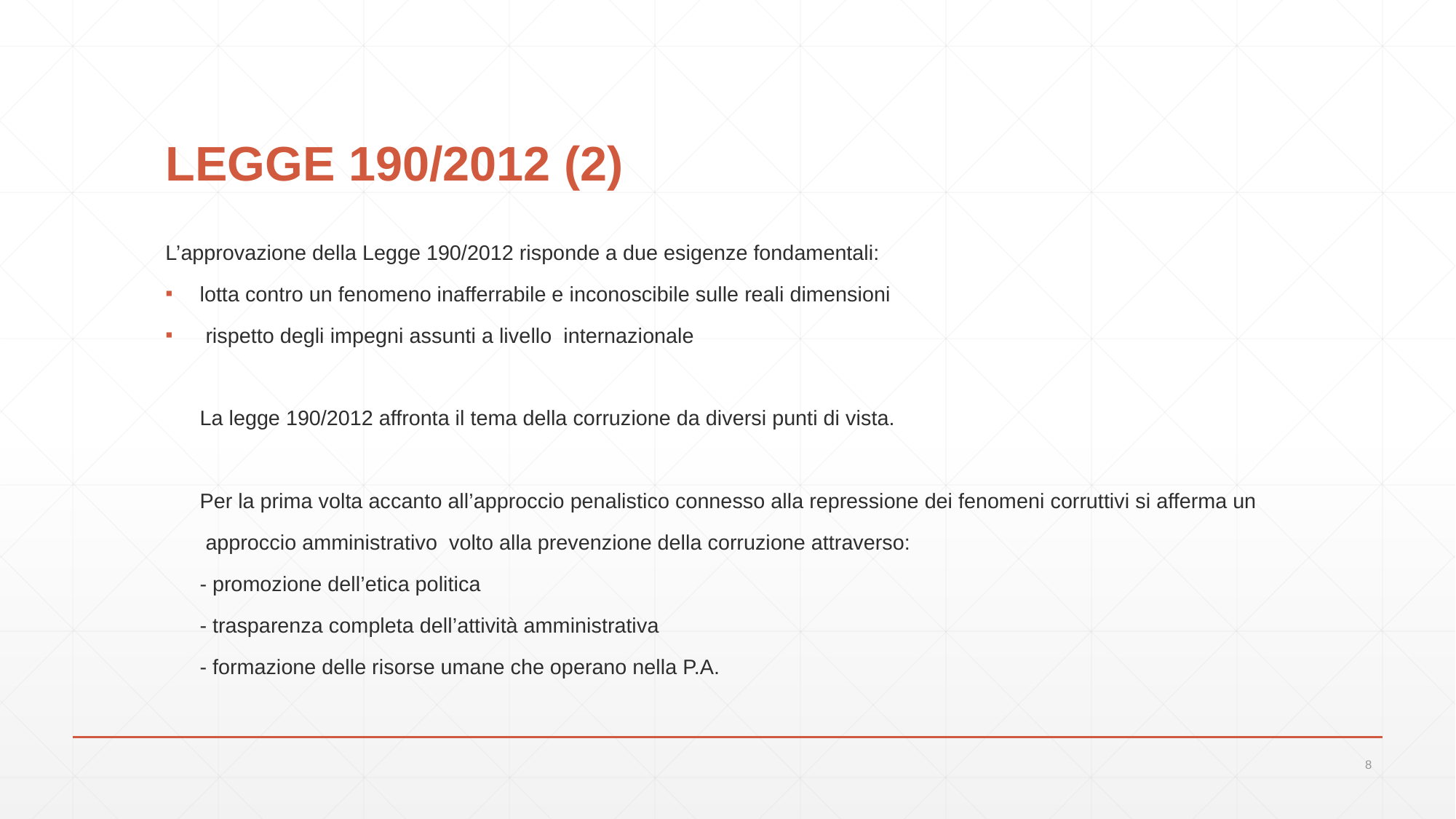

# LEGGE 190/2012 (2)
L’approvazione della Legge 190/2012 risponde a due esigenze fondamentali:
lotta contro un fenomeno inafferrabile e inconoscibile sulle reali dimensioni
 rispetto degli impegni assunti a livello  internazionale

	La legge 190/2012 affronta il tema della corruzione da diversi punti di vista.

	Per la prima volta accanto all’approccio penalistico connesso alla repressione dei fenomeni corruttivi si afferma un
	 approccio amministrativo  volto alla prevenzione della corruzione attraverso:
	- promozione dell’etica politica
	- trasparenza completa dell’attività amministrativa
	- formazione delle risorse umane che operano nella P.A.

8